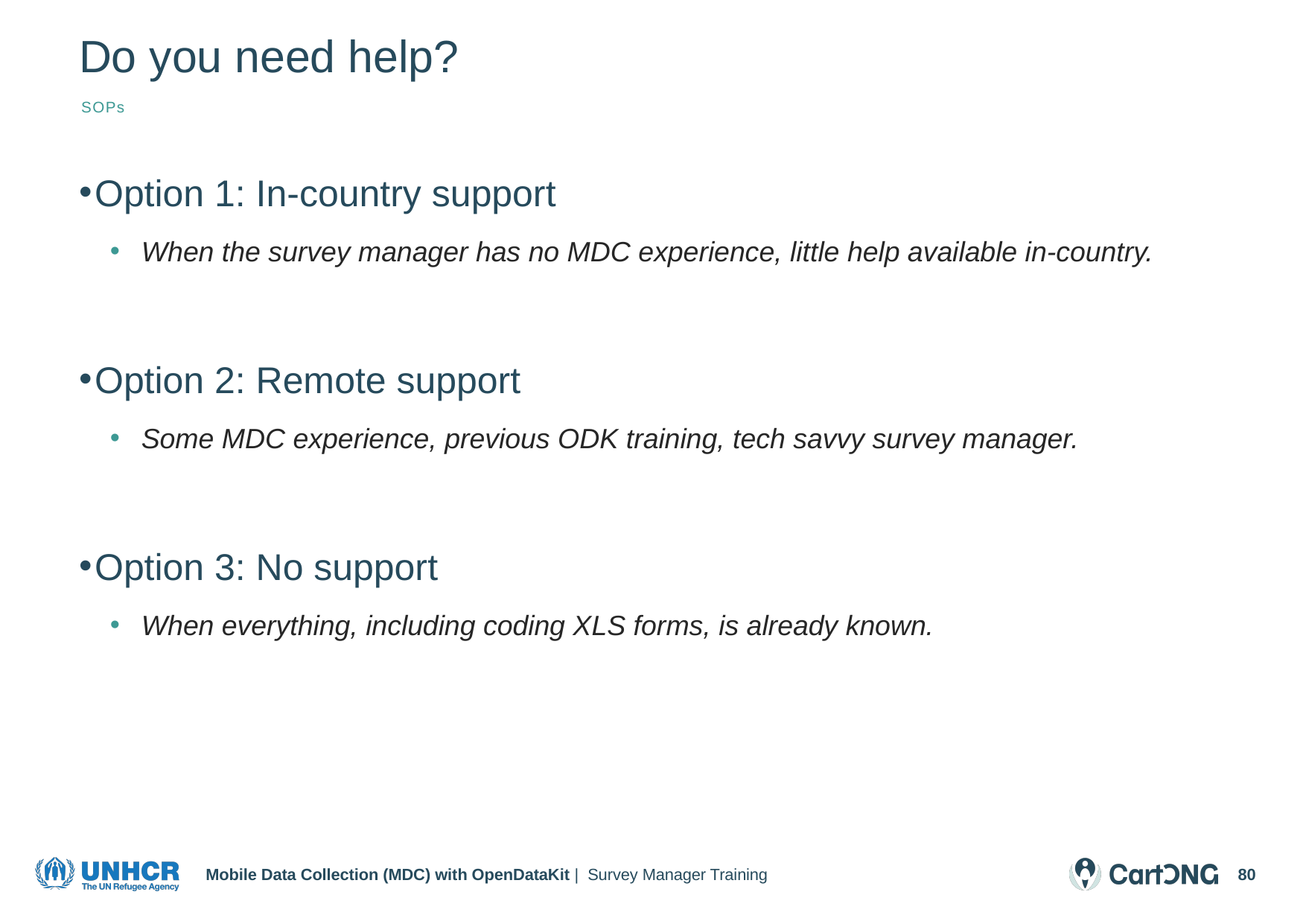

# Do you need help?
SOPs
Option 1: In-country support
When the survey manager has no MDC experience, little help available in-country.

Option 2: Remote support
Some MDC experience, previous ODK training, tech savvy survey manager.

Option 3: No support
When everything, including coding XLS forms, is already known.

Mobile Data Collection (MDC) with OpenDataKit |  Survey Manager Training
80